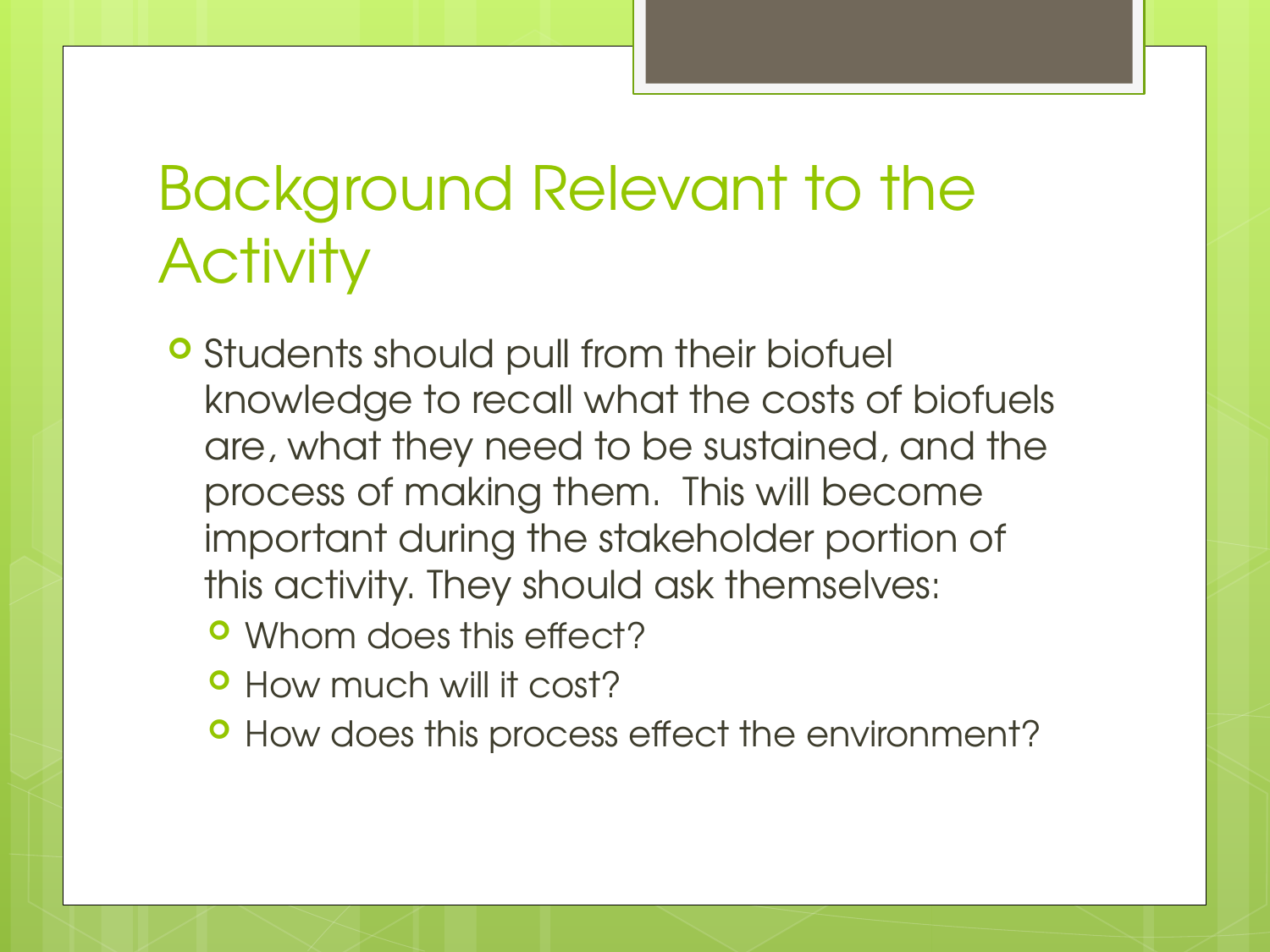

# Background Relevant to the Activity
Students should pull from their biofuel knowledge to recall what the costs of biofuels are, what they need to be sustained, and the process of making them.  This will become important during the stakeholder portion of this activity. They should ask themselves:
Whom does this effect?
How much will it cost?
How does this process effect the environment?